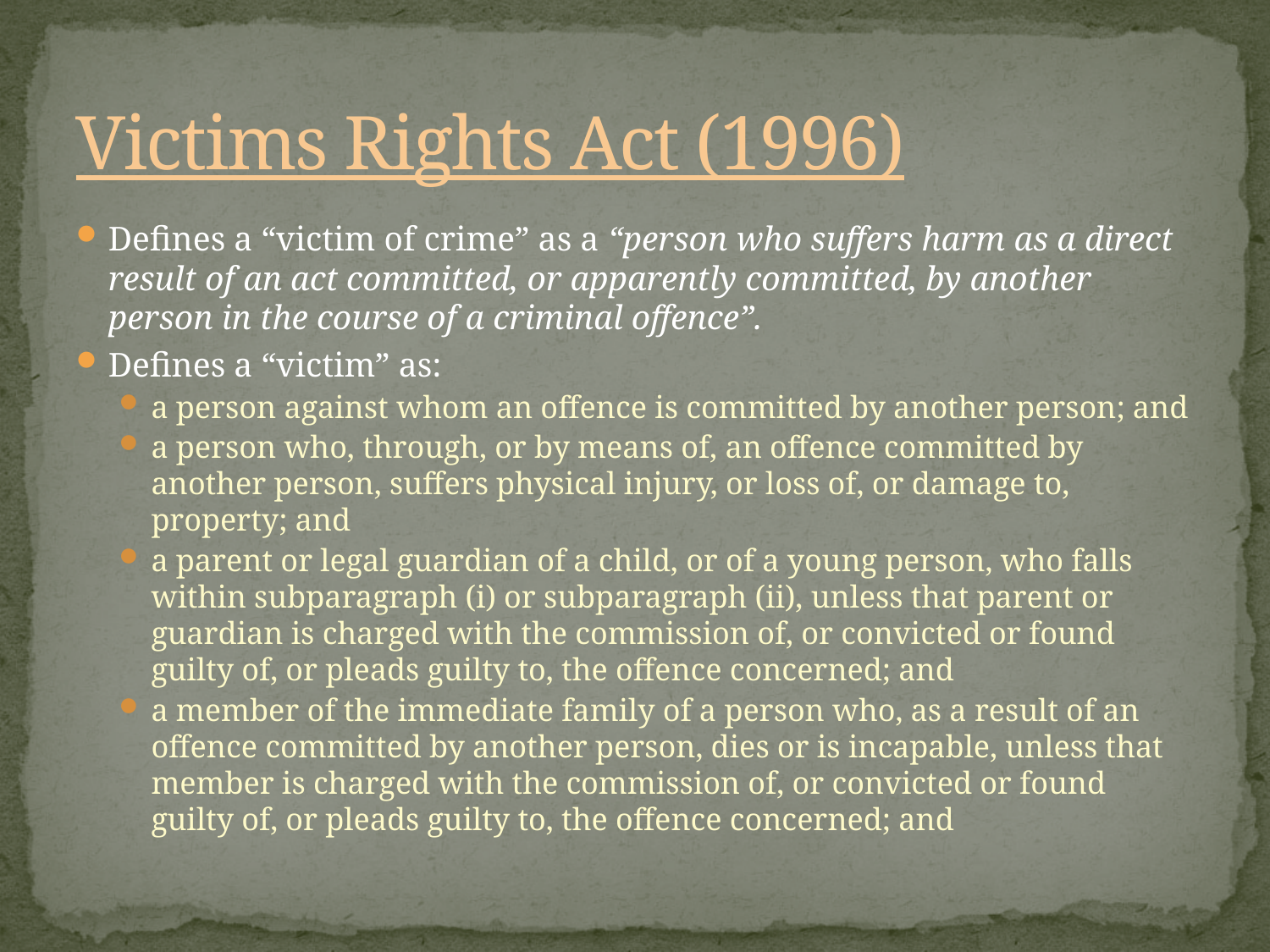

# Victims Rights Act (1996)
Defines a “victim of crime” as a “person who suffers harm as a direct result of an act committed, or apparently committed, by another person in the course of a criminal offence”.
Defines a “victim” as:
a person against whom an offence is committed by another person; and
a person who, through, or by means of, an offence committed by another person, suffers physical injury, or loss of, or damage to, property; and
a parent or legal guardian of a child, or of a young person, who falls within subparagraph (i) or subparagraph (ii), unless that parent or guardian is charged with the commission of, or convicted or found guilty of, or pleads guilty to, the offence concerned; and
a member of the immediate family of a person who, as a result of an offence committed by another person, dies or is incapable, unless that member is charged with the commission of, or convicted or found guilty of, or pleads guilty to, the offence concerned; and